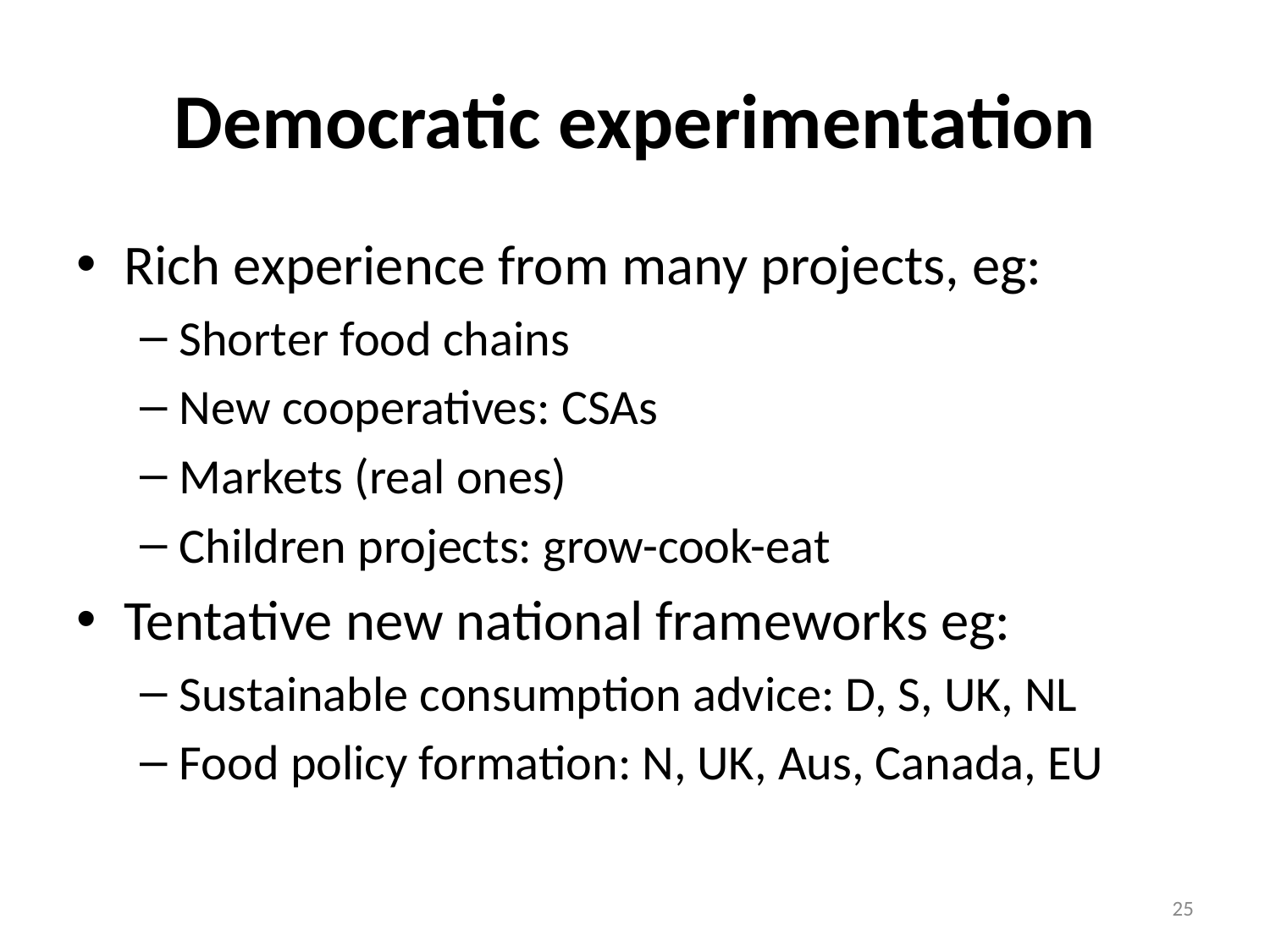

# Democratic experimentation
Rich experience from many projects, eg:
Shorter food chains
New cooperatives: CSAs
Markets (real ones)
Children projects: grow-cook-eat
Tentative new national frameworks eg:
Sustainable consumption advice: D, S, UK, NL
Food policy formation: N, UK, Aus, Canada, EU

25